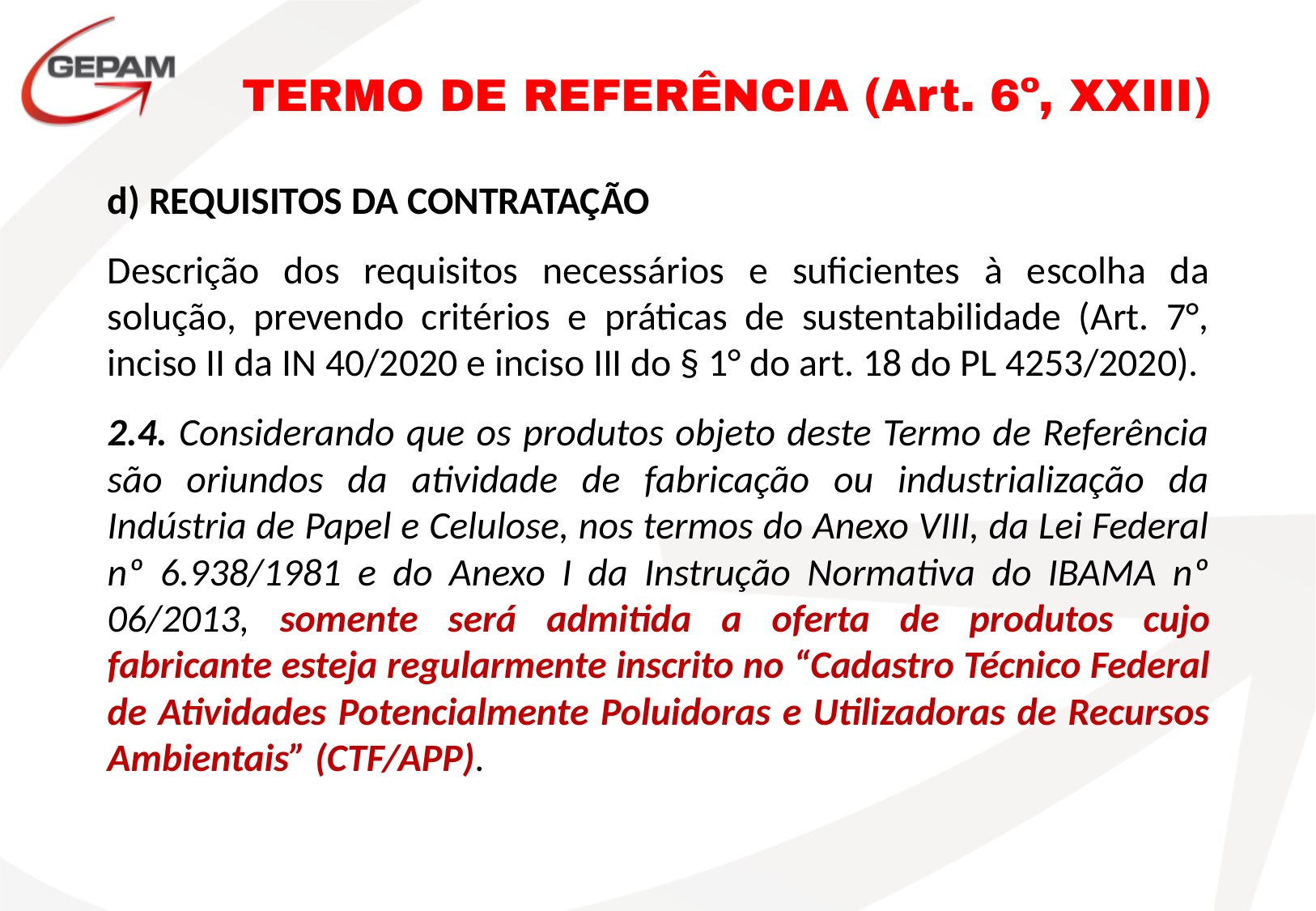

TERMO DE REFERÊNCIA (Art. 6º, XXIII)
d) REQUISITOS DA CONTRATAÇÃO
Descrição dos requisitos necessários e suficientes à escolha da solução, prevendo critérios e práticas de sustentabilidade (Art. 7°, inciso II da IN 40/2020 e inciso III do § 1° do art. 18 do PL 4253/2020).
2.4. Considerando que os produtos objeto deste Termo de Referência são oriundos da atividade de fabricação ou industrialização da Indústria de Papel e Celulose, nos termos do Anexo VIII, da Lei Federal nº 6.938/1981 e do Anexo I da Instrução Normativa do IBAMA nº 06/2013, somente será admitida a oferta de produtos cujo fabricante esteja regularmente inscrito no “Cadastro Técnico Federal de Atividades Potencialmente Poluidoras e Utilizadoras de Recursos Ambientais” (CTF/APP).